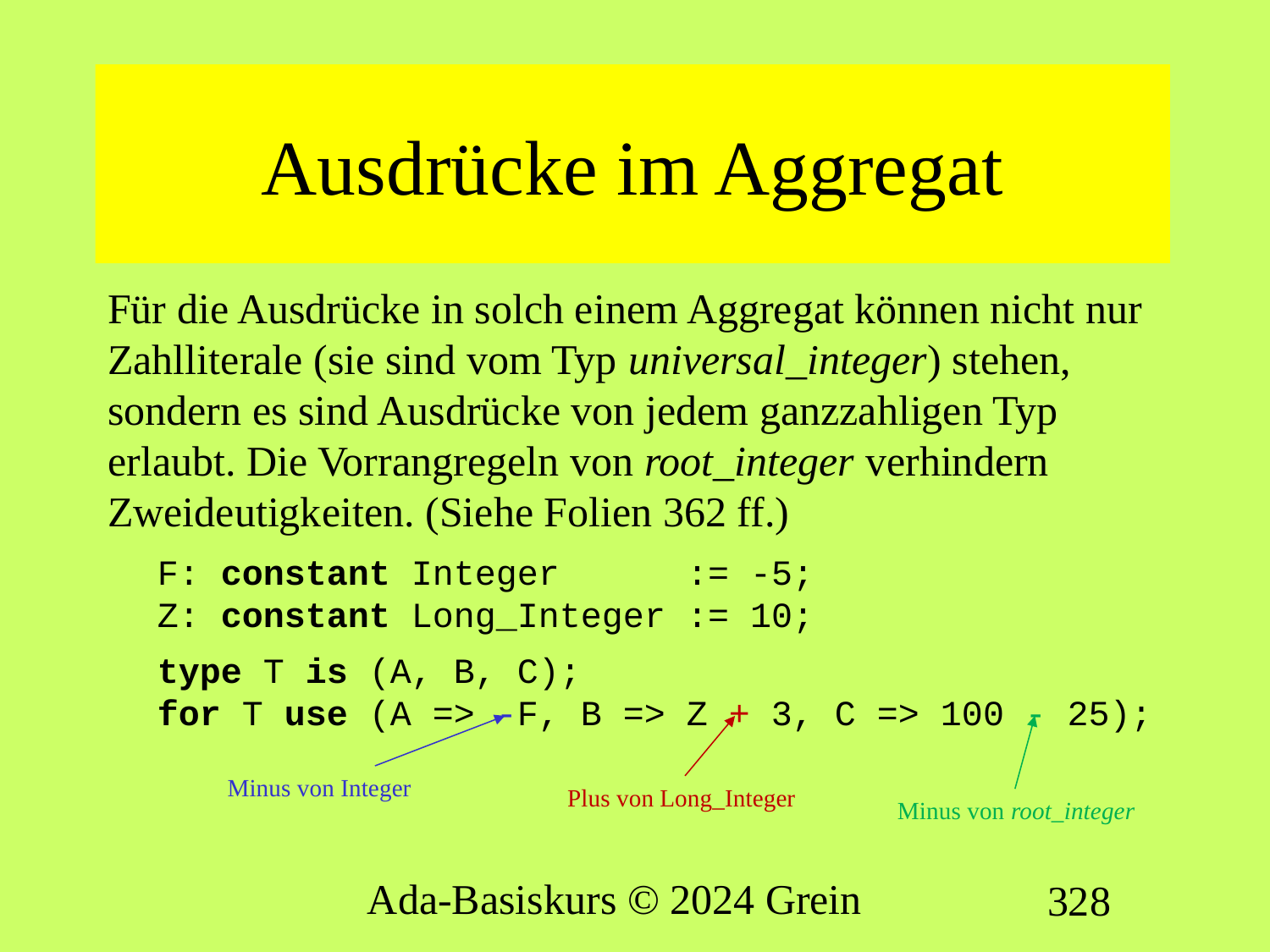

# Ausdrücke im Aggregat
Für die Ausdrücke in solch einem Aggregat können nicht nur Zahlliterale (sie sind vom Typ universal_integer) stehen, sondern es sind Ausdrücke von jedem ganzzahligen Typ erlaubt. Die Vorrangregeln von root_integer verhindern Zweideutigkeiten. (Siehe Folien 362 ff.)
F: constant Integer      := -5;
Z: constant Long_Integer := 10;
type T is (A, B, C);
for T use (A => -F, B => Z + 3, C => 100 - 25);
Minus von Integer
Plus von Long_Integer
Minus von root_integer
Ada-Basiskurs © 2024 Grein
328